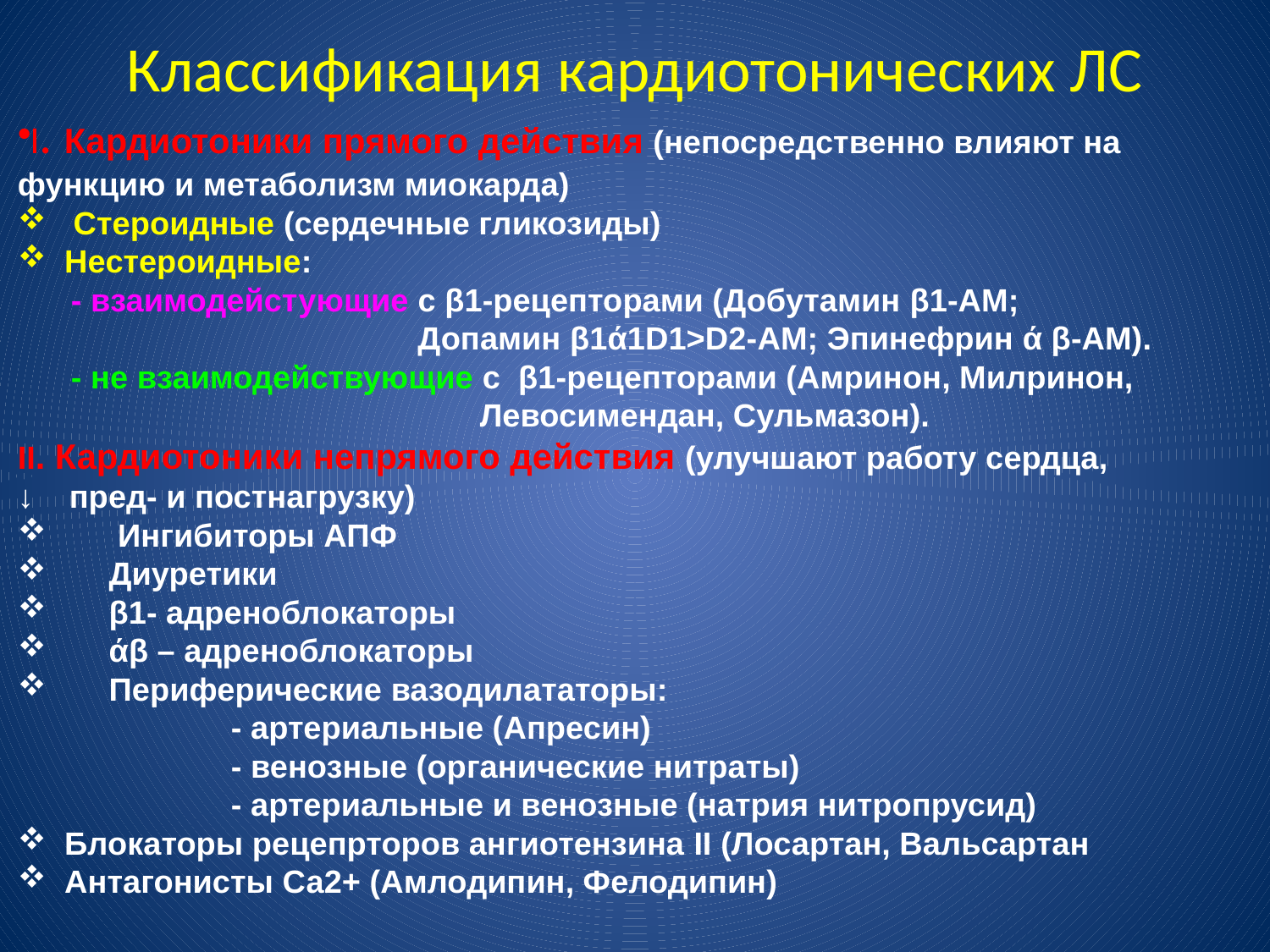

# Классификация кардиотонических ЛС
I. Кардиотоники прямого действия (непосредственно влияют на функцию и метаболизм миокарда)
 Стероидные (сердечные гликозиды)
Нестероидные:
      - взаимодейстующие с β1-рецепторами (Добутамин β1-АМ;
                                             Допамин β1ά1D1>D2-АМ; Эпинефрин ά β-АМ).
      - не взаимодействующие с  β1-рецепторами (Амринон, Милринон,
                                                    Левосимендан, Сульмазон).
II. Кардиотоники непрямого действия (улучшают работу сердца,
↓    пред- и постнагрузку)
      Ингибиторы АПФ
     Диуретики
     β1- адреноблокаторы
     άβ – адреноблокаторы
     Периферические вазодилататоры:
                        - артериальные (Апресин)
                        - венозные (органические нитраты)
                        - артериальные и венозные (натрия нитропрусид)
Блокаторы рецепрторов ангиотензина II (Лосартан, Вальсартан
Антагонисты Са2+ (Амлодипин, Фелодипин)